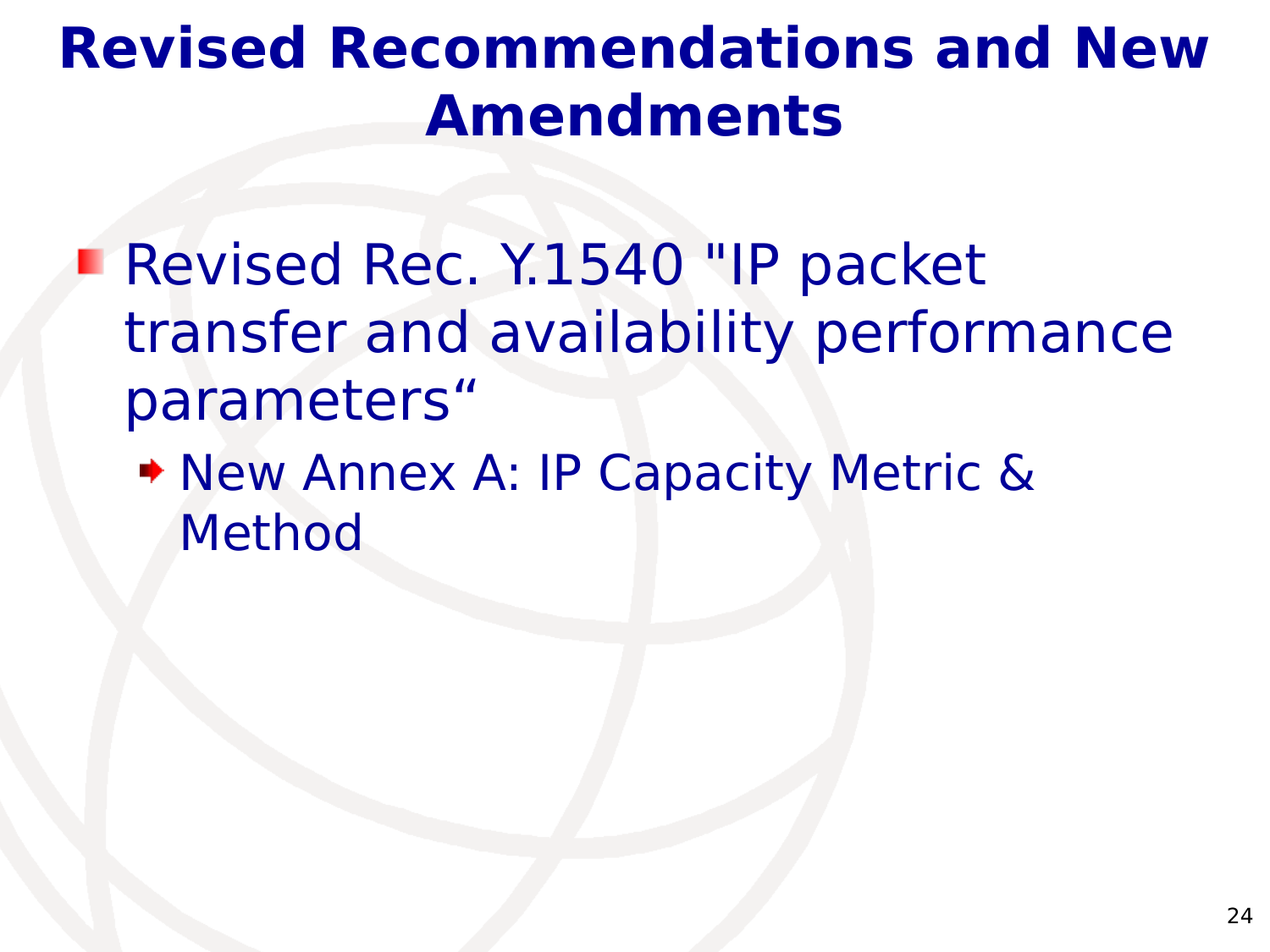

# Revised Recommendations and New Amendments
Revised Rec. Y.1540 "IP packet transfer and availability performance parameters“
New Annex A: IP Capacity Metric & Method

24